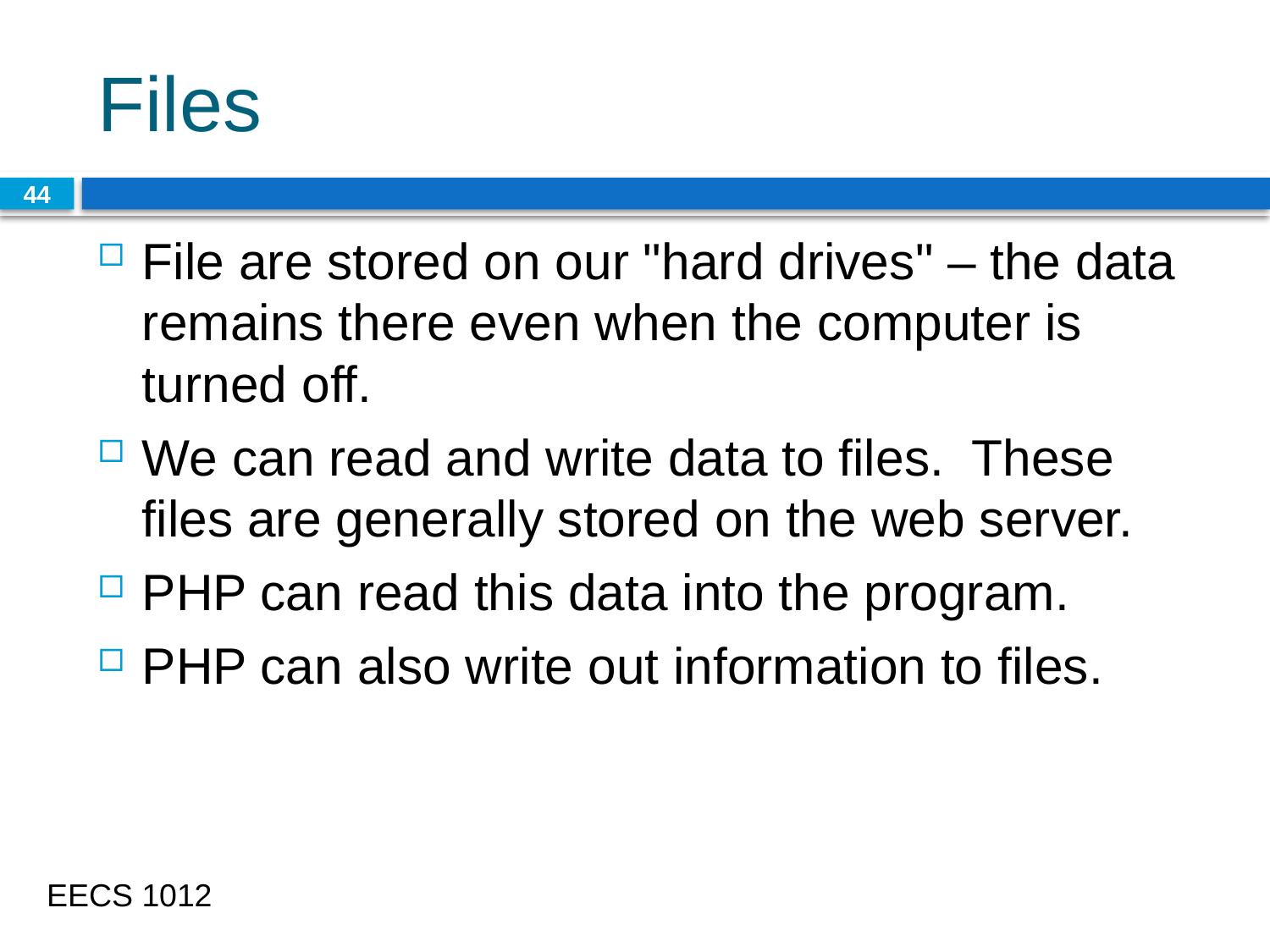

# Files
44
File are stored on our "hard drives" – the data remains there even when the computer is turned off.
We can read and write data to files.  These files are generally stored on the web server.
PHP can read this data into the program.
PHP can also write out information to files.

EECS 1012